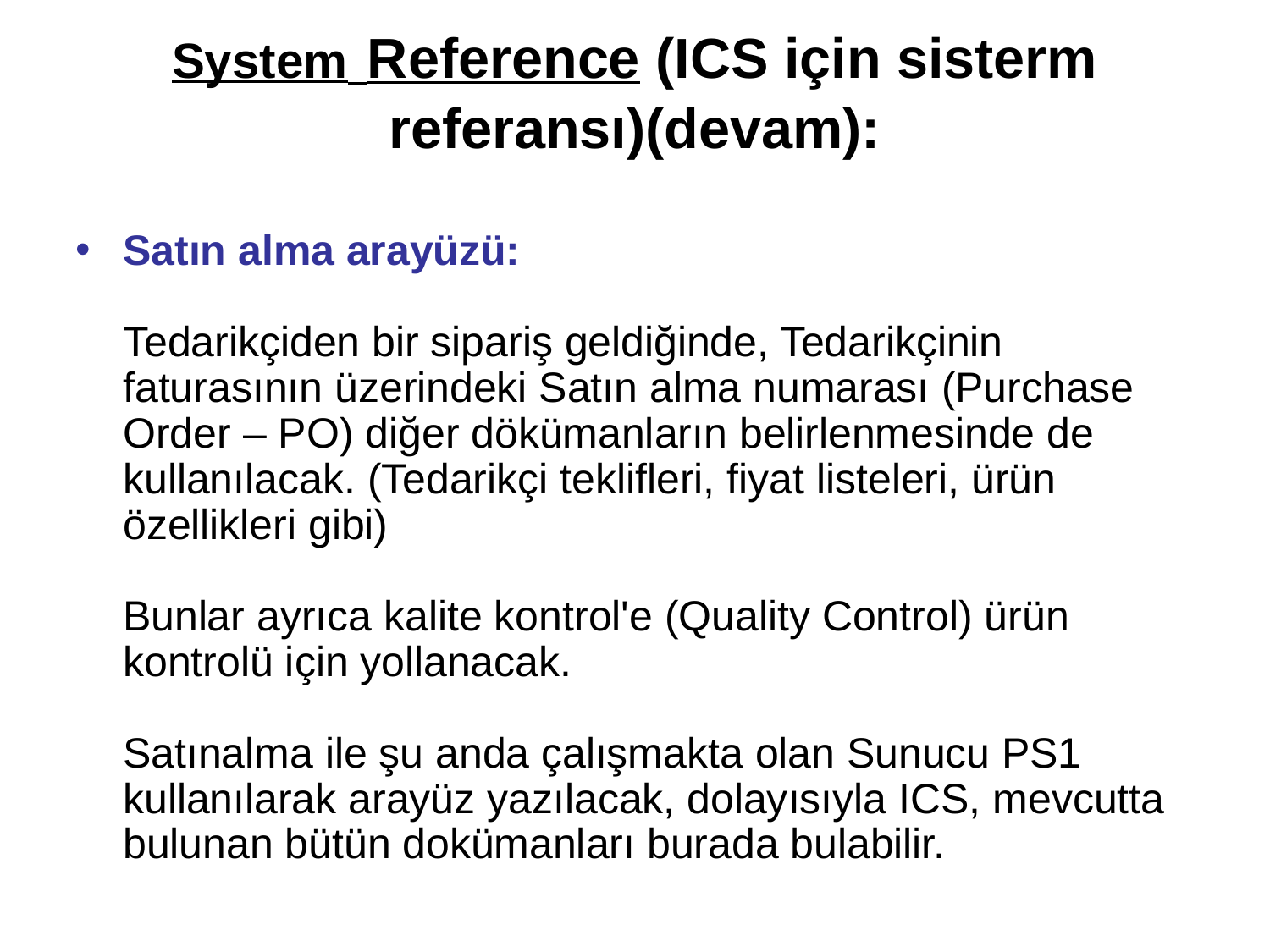

# System Reference (ICS için sisterm referansı)(devam):
Satın alma arayüzü:
Tedarikçiden bir sipariş geldiğinde, Tedarikçinin faturasının üzerindeki Satın alma numarası (Purchase Order – PO) diğer dökümanların belirlenmesinde de kullanılacak. (Tedarikçi teklifleri, fiyat listeleri, ürün özellikleri gibi)
Bunlar ayrıca kalite kontrol'e (Quality Control) ürün kontrolü için yollanacak.
Satınalma ile şu anda çalışmakta olan Sunucu PS1 kullanılarak arayüz yazılacak, dolayısıyla ICS, mevcutta bulunan bütün dokümanları burada bulabilir.